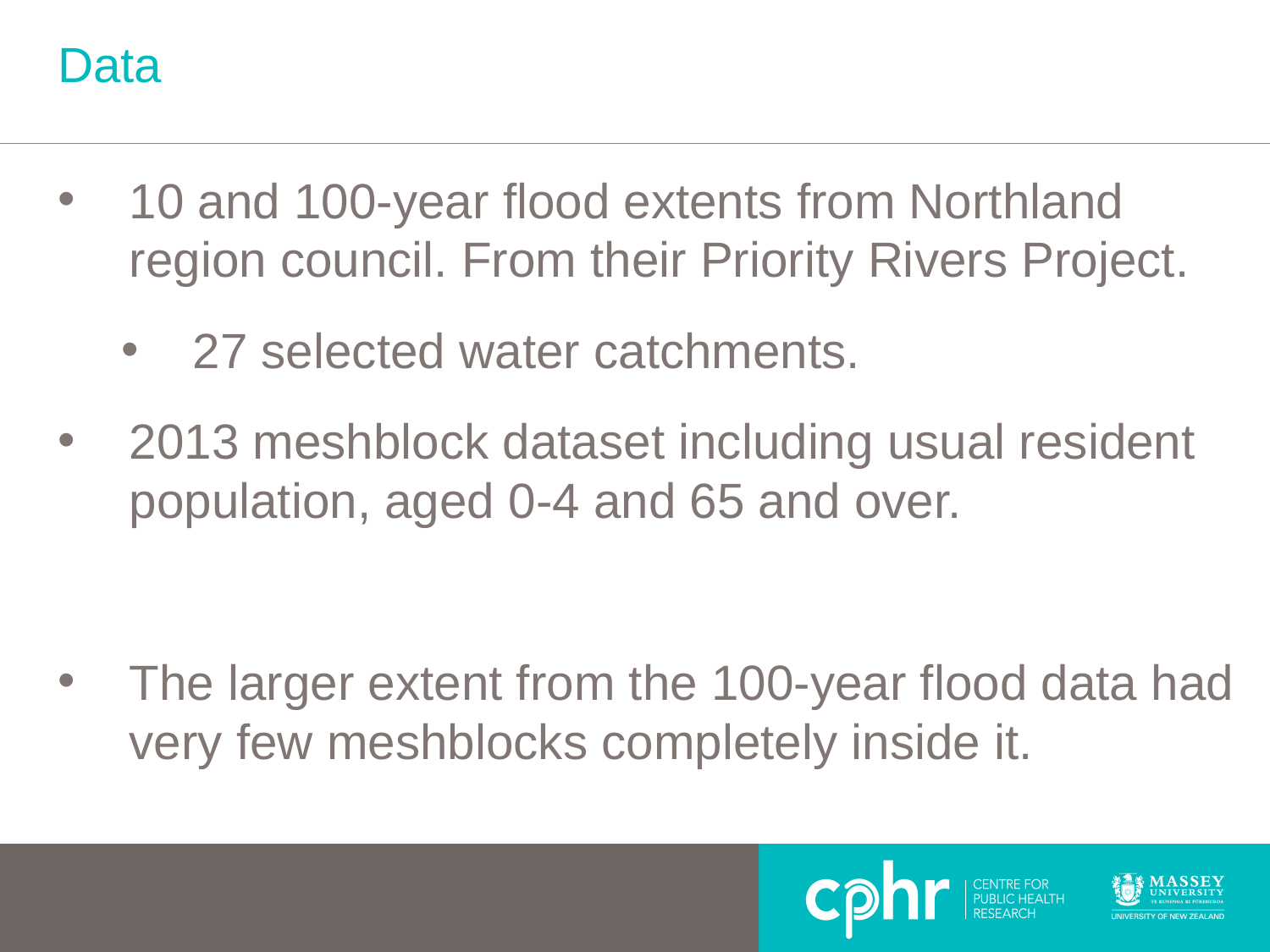

# Data
10 and 100-year flood extents from Northland region council. From their Priority Rivers Project.
27 selected water catchments.
2013 meshblock dataset including usual resident population, aged 0-4 and 65 and over.

The larger extent from the 100-year flood data had very few meshblocks completely inside it.